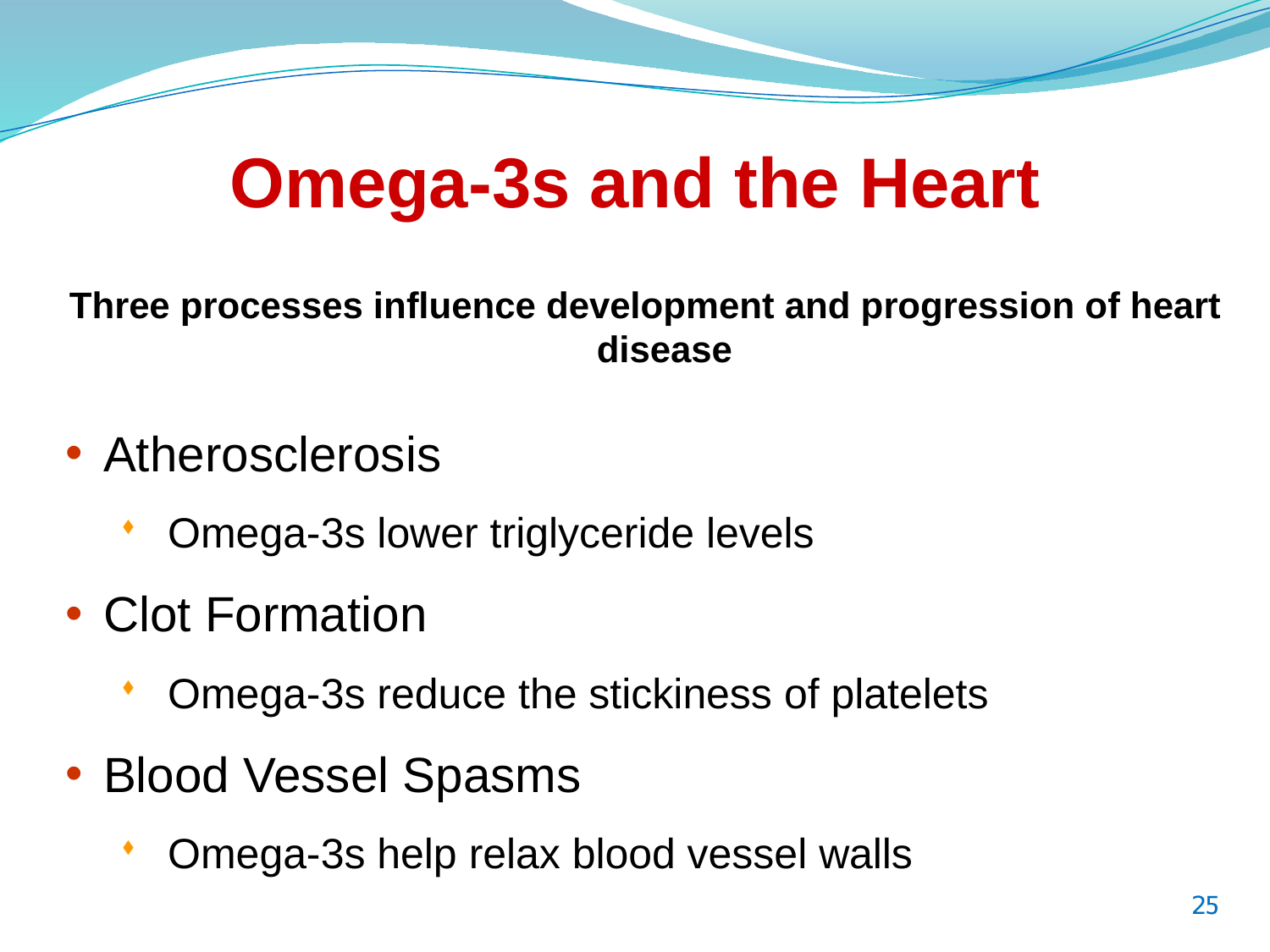

# Omega-3s and the Heart
Three processes influence development and progression of heart disease

Atherosclerosis
Omega-3s lower triglyceride levels
Clot Formation
Omega-3s reduce the stickiness of platelets
Blood Vessel Spasms
Omega-3s help relax blood vessel walls

25